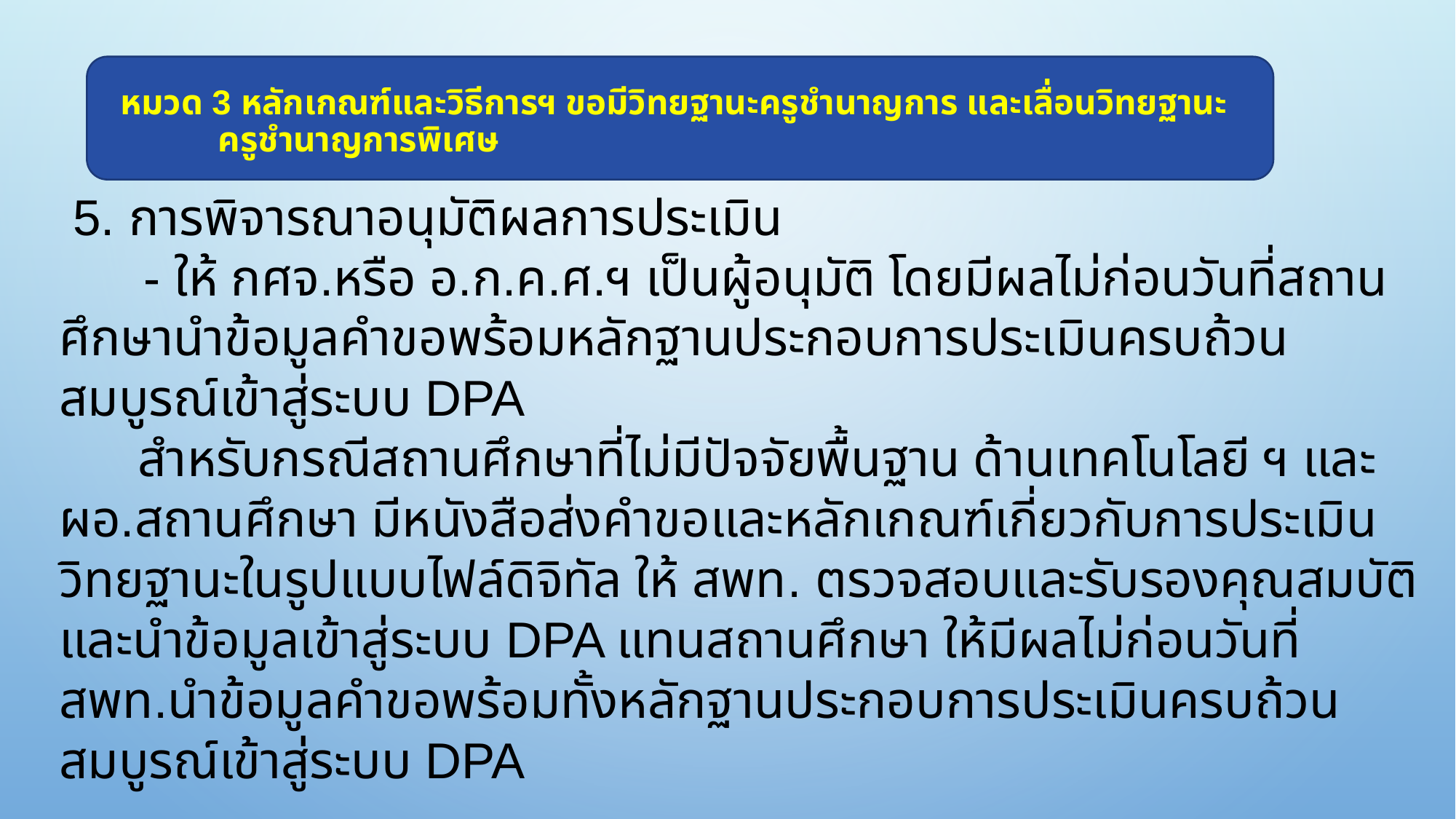

# หมวด 3 หลักเกณฑ์และวิธีการฯ ขอมีวิทยฐานะครูชำนาญการ และเลื่อนวิทยฐานะ ครูชำนาญการพิเศษ
 5. การพิจารณาอนุมัติผลการประเมิน
      - ให้ กศจ.หรือ อ.ก.ค.ศ.ฯ เป็นผู้อนุมัติ โดยมีผลไม่ก่อนวันที่สถานศึกษานำข้อมูลคำขอพร้อมหลักฐานประกอบการประเมินครบถ้วนสมบูรณ์เข้าสู่ระบบ DPA
      สำหรับกรณีสถานศึกษาที่ไม่มีปัจจัยพื้นฐาน ด้านเทคโนโลยี ฯ และ ผอ.สถานศึกษา มีหนังสือส่งคำขอและหลักเกณฑ์เกี่ยวกับการประเมินวิทยฐานะในรูปแบบไฟล์ดิจิทัล ให้ สพท. ตรวจสอบและรับรองคุณสมบัติ และนำข้อมูลเข้าสู่ระบบ DPA แทนสถานศึกษา ให้มีผลไม่ก่อนวันที่ สพท.นำข้อมูลคำขอพร้อมทั้งหลักฐานประกอบการประเมินครบถ้วนสมบูรณ์เข้าสู่ระบบ DPA